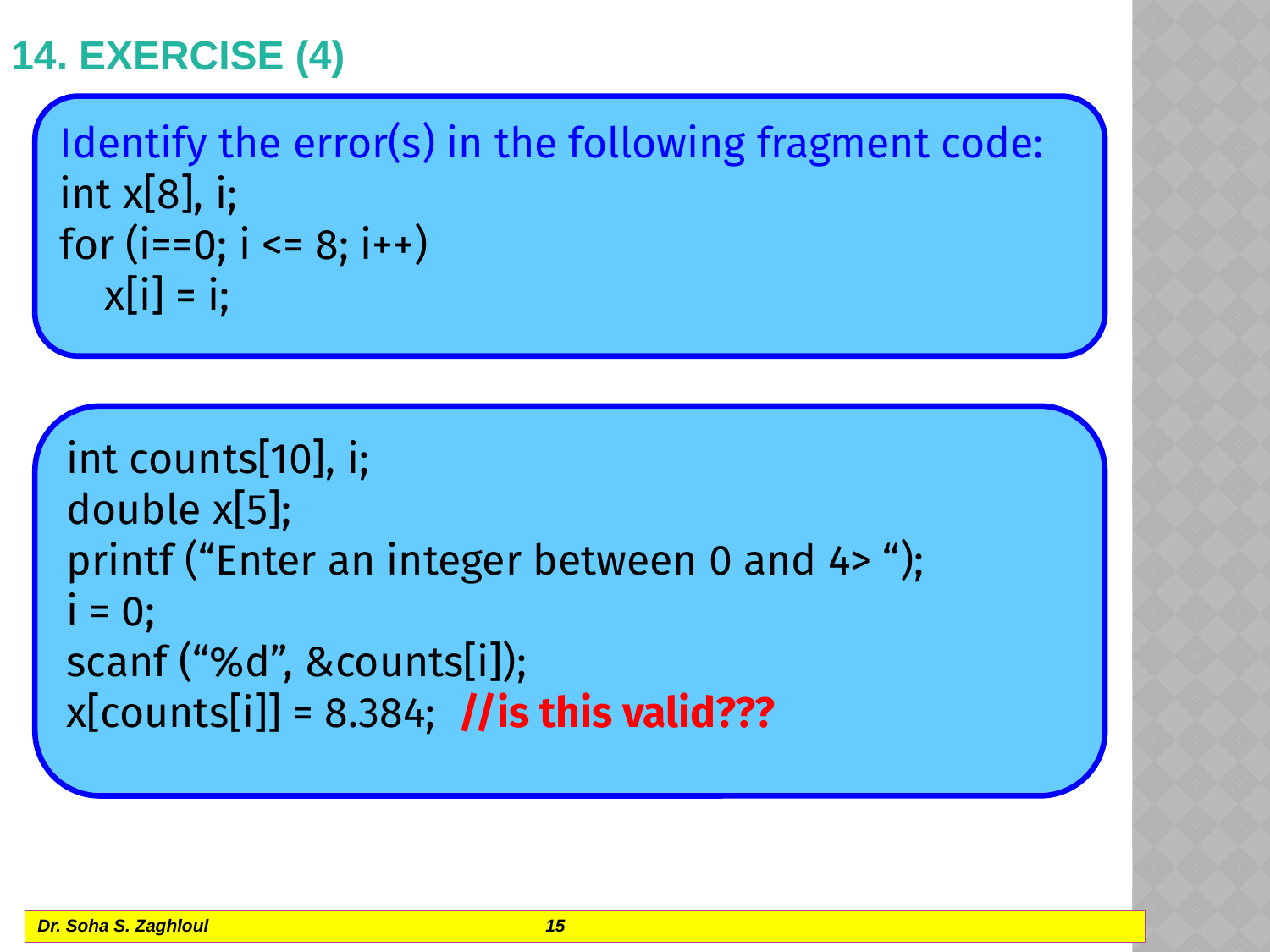

# 14. Exercise (4)
Identify the error(s) in the following fragment code:
int x[8], i;
for (i==0; i <= 8; i++)
    x[i] = i;
int counts[10], i;
double x[5];
printf (“Enter an integer between 0 and 4> “);
i = 0;
scanf (“%d”, &counts[i]);
x[counts[i]] = 8.384;  //is this valid???
Dr. Soha S. Zaghloul			15